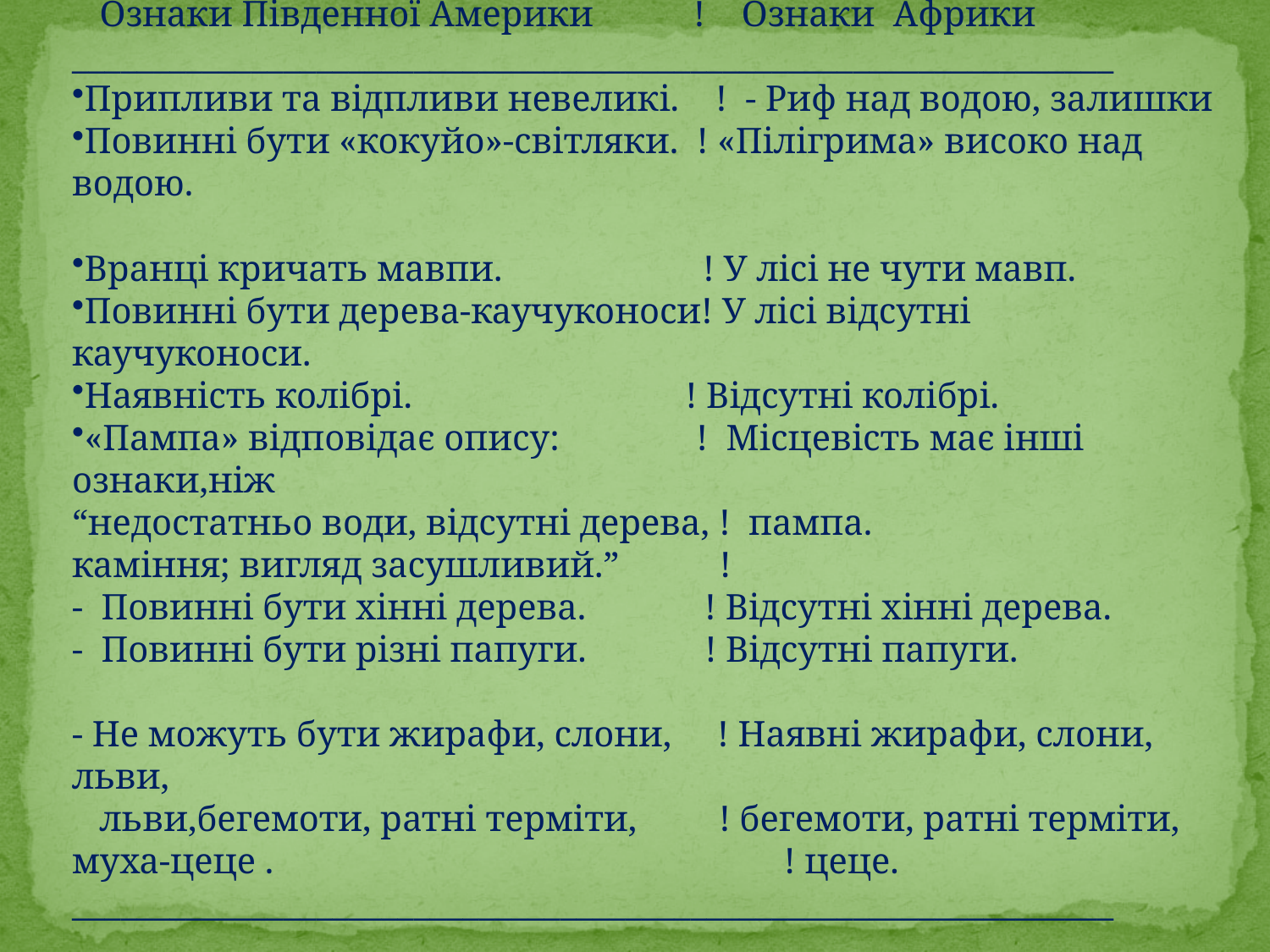

Ознаки Південної Америки           !    Ознаки  Африки
________________________________________________________________
Припливи та відпливи невеликі.    !  - Риф над водою, залишки
Повинні бути «кокуйо»-світляки.  ! «Пілігрима» високо над водою.
Вранці кричать мавпи.                      ! У лісі не чути мавп.
Повинні бути дерева-каучуконоси! У лісі відсутні каучуконоси.
Наявність колібрі.                              ! Відсутні колібрі.
«Пампа» відповідає опису:               !  Місцевість має інші ознаки,ніж
“недостатньо води, відсутні дерева, !  пампа.
каміння; вигляд засушливий.”           !
-  Повинні бути хінні дерева.             ! Відсутні хінні дерева.
-  Повинні бути різні папуги.             ! Відсутні папуги.
- Не можуть бути жирафи, слони,     ! Наявні жирафи, слони, льви,
   льви,бегемоти, ратні терміти,         ! бегемоти, ратні терміти, муха-цеце .                                                        ! цеце.
________________________________________________________________